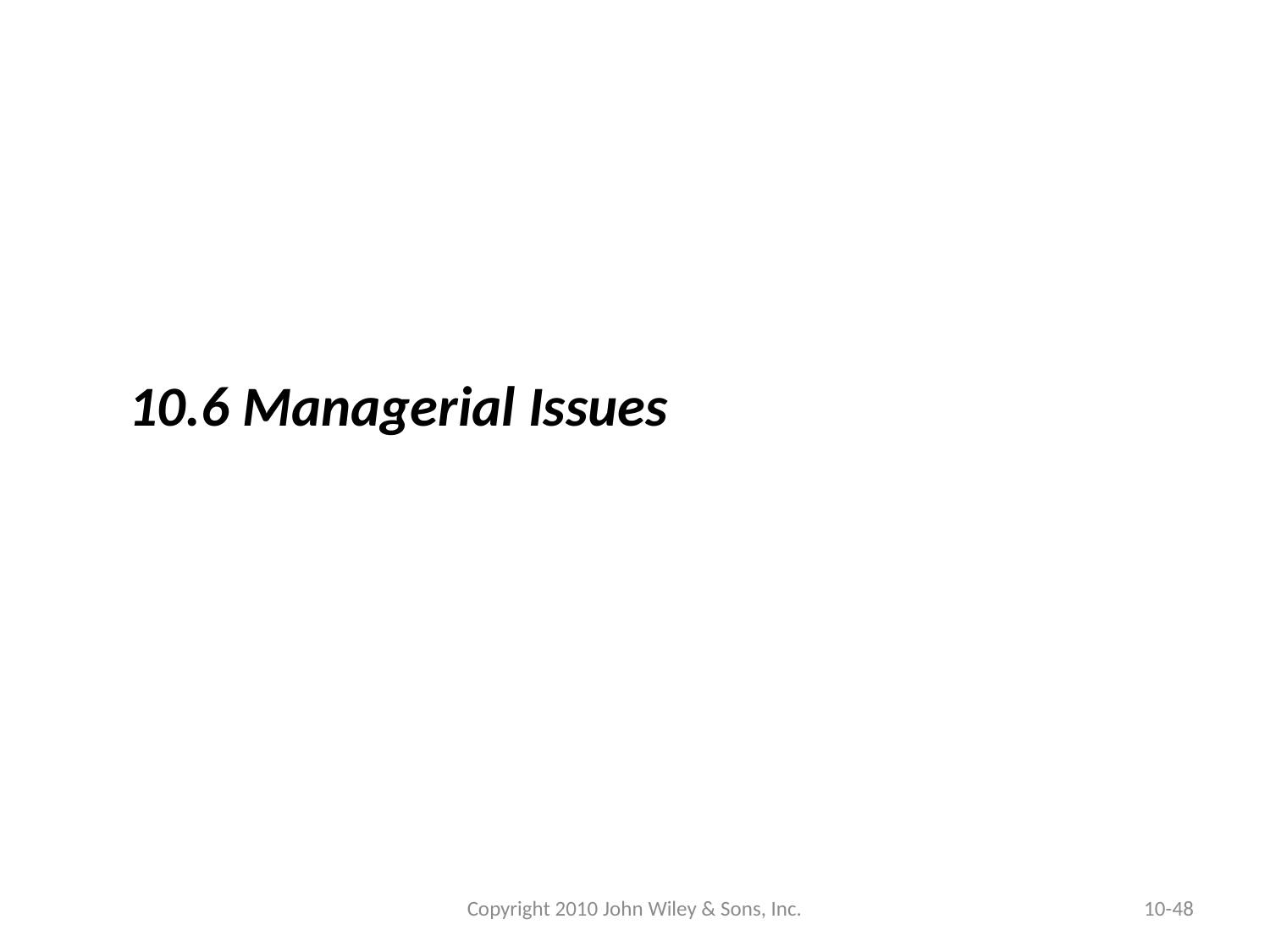

10.6 Managerial Issues
Copyright 2010 John Wiley & Sons, Inc.
10-48